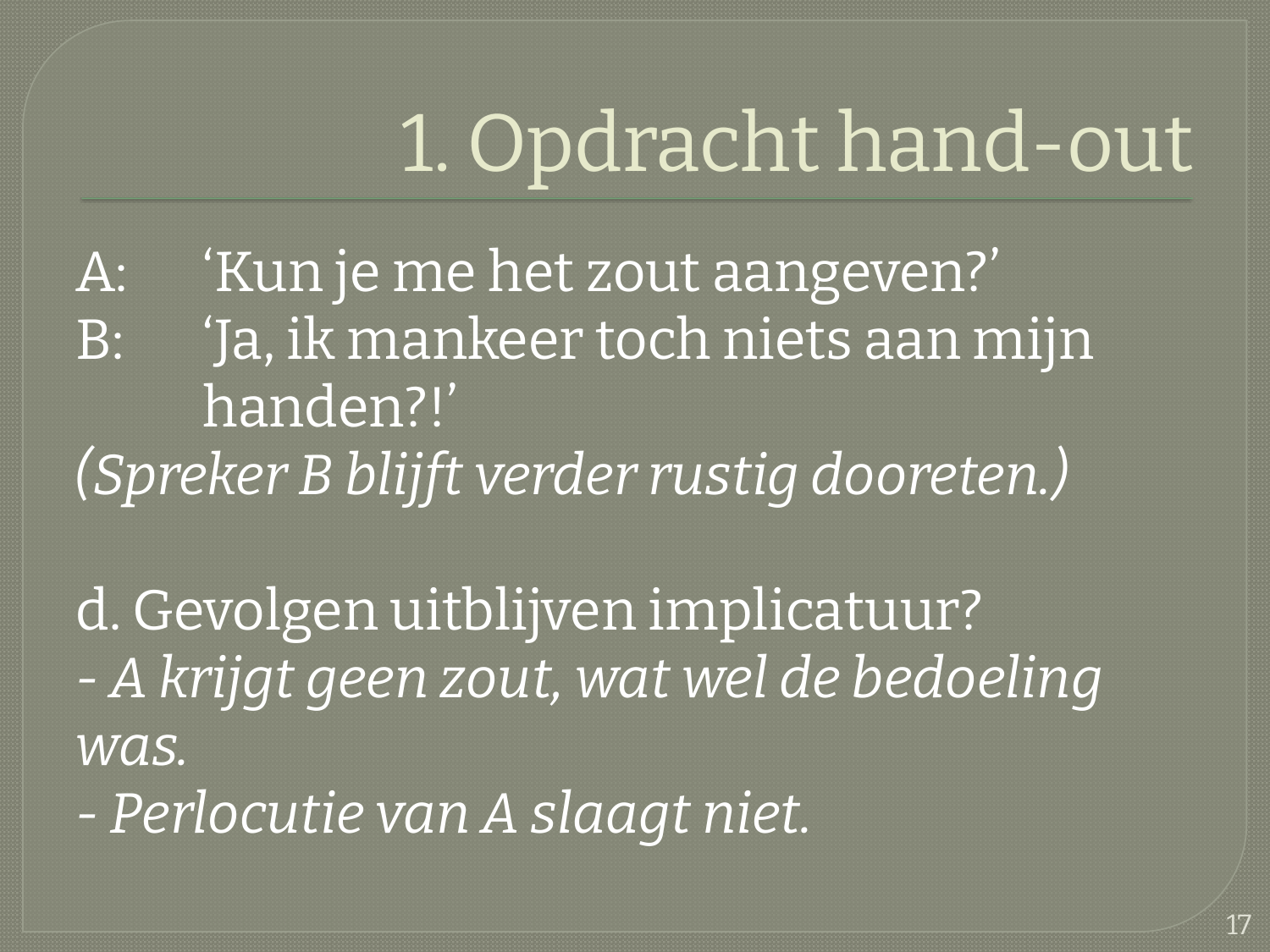

# 1. Opdracht hand-out
A:	‘Kun je me het zout aangeven?’
B:	‘Ja, ik mankeer toch niets aan mijn 	handen?!’
(Spreker B blijft verder rustig dooreten.)

d. Gevolgen uitblijven implicatuur?
- A krijgt geen zout, wat wel de bedoeling was.
- Perlocutie van A slaagt niet.

17